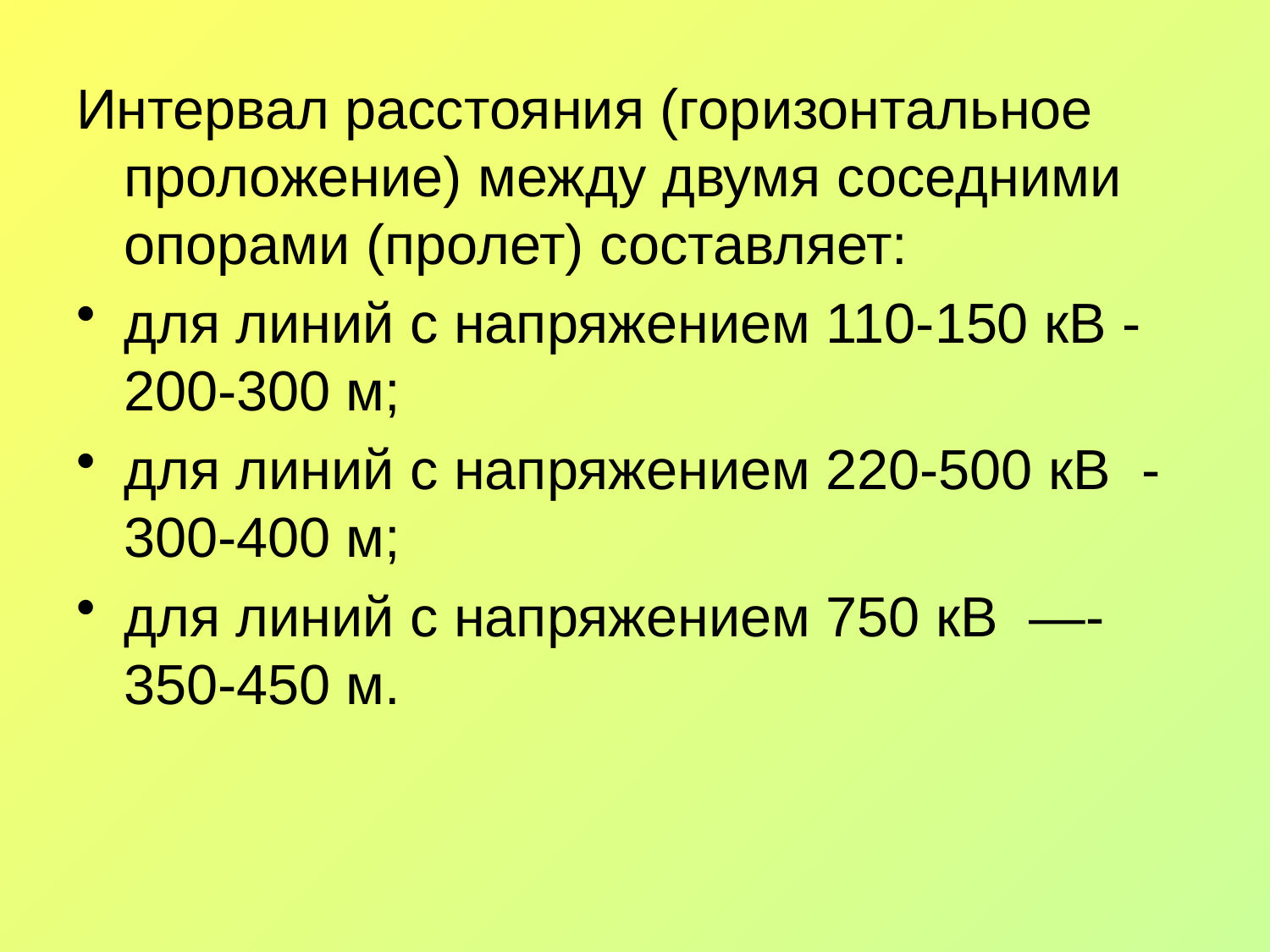

Интервал расстояния (горизонтальное проложение) между двумя соседними опорами (пролет) составляет:
для линий с напряжением 110-150 кВ - 200-300 м;
для линий с напряжением 220-500 кВ  - 300-400 м;
для линий с напряжением 750 кВ  —-350-450 м.